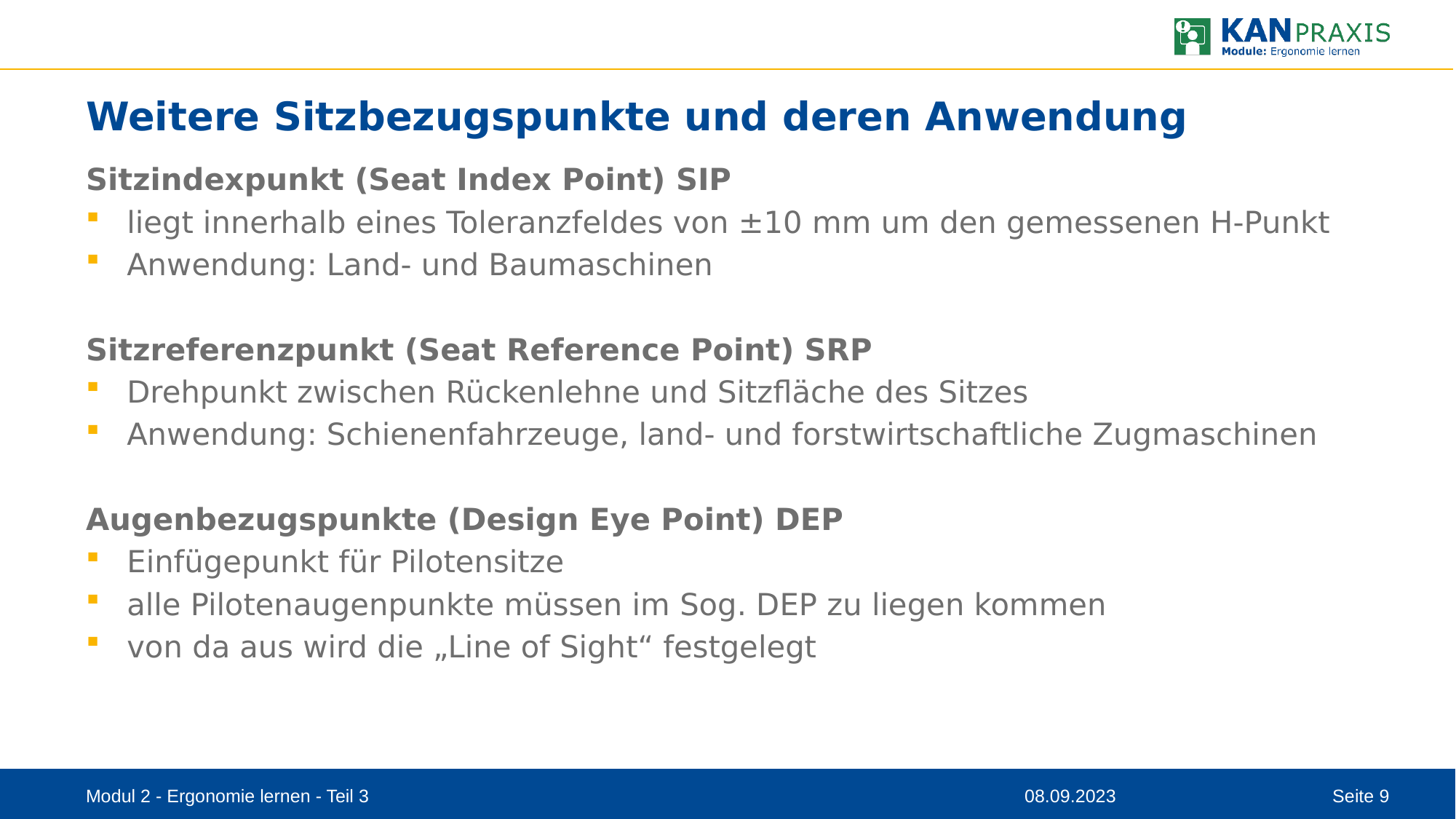

# Weitere Sitzbezugspunkte und deren Anwendung
Sitzindexpunkt (Seat Index Point) SIP
liegt innerhalb eines Toleranzfeldes von ±10 mm um den gemessenen H-Punkt
Anwendung: Land- und Baumaschinen

Sitzreferenzpunkt (Seat Reference Point) SRP
Drehpunkt zwischen Rückenlehne und Sitzfläche des Sitzes
Anwendung: Schienenfahrzeuge, land- und forstwirtschaftliche Zugmaschinen

Augenbezugspunkte (Design Eye Point) DEP
Einfügepunkt für Pilotensitze
alle Pilotenaugenpunkte müssen im Sog. DEP zu liegen kommen
von da aus wird die „Line of Sight“ festgelegt
Modul 2 - Ergonomie lernen - Teil 3
08.09.2023
Seite 9